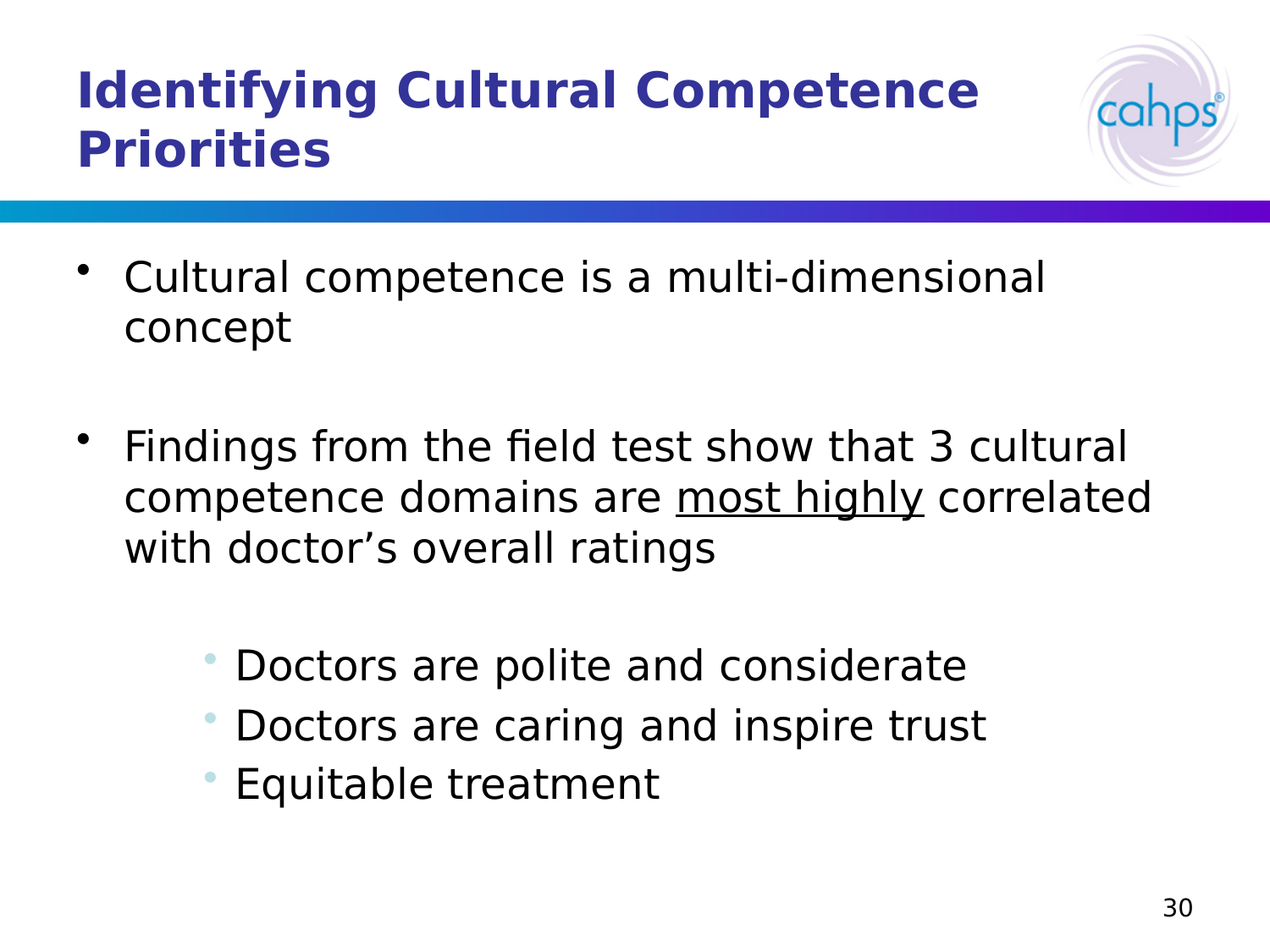

# Identifying Cultural Competence Priorities
Cultural competence is a multi-dimensional concept

Findings from the field test show that 3 cultural competence domains are most highly correlated with doctor’s overall ratings

Doctors are polite and considerate
Doctors are caring and inspire trust
Equitable treatment

30